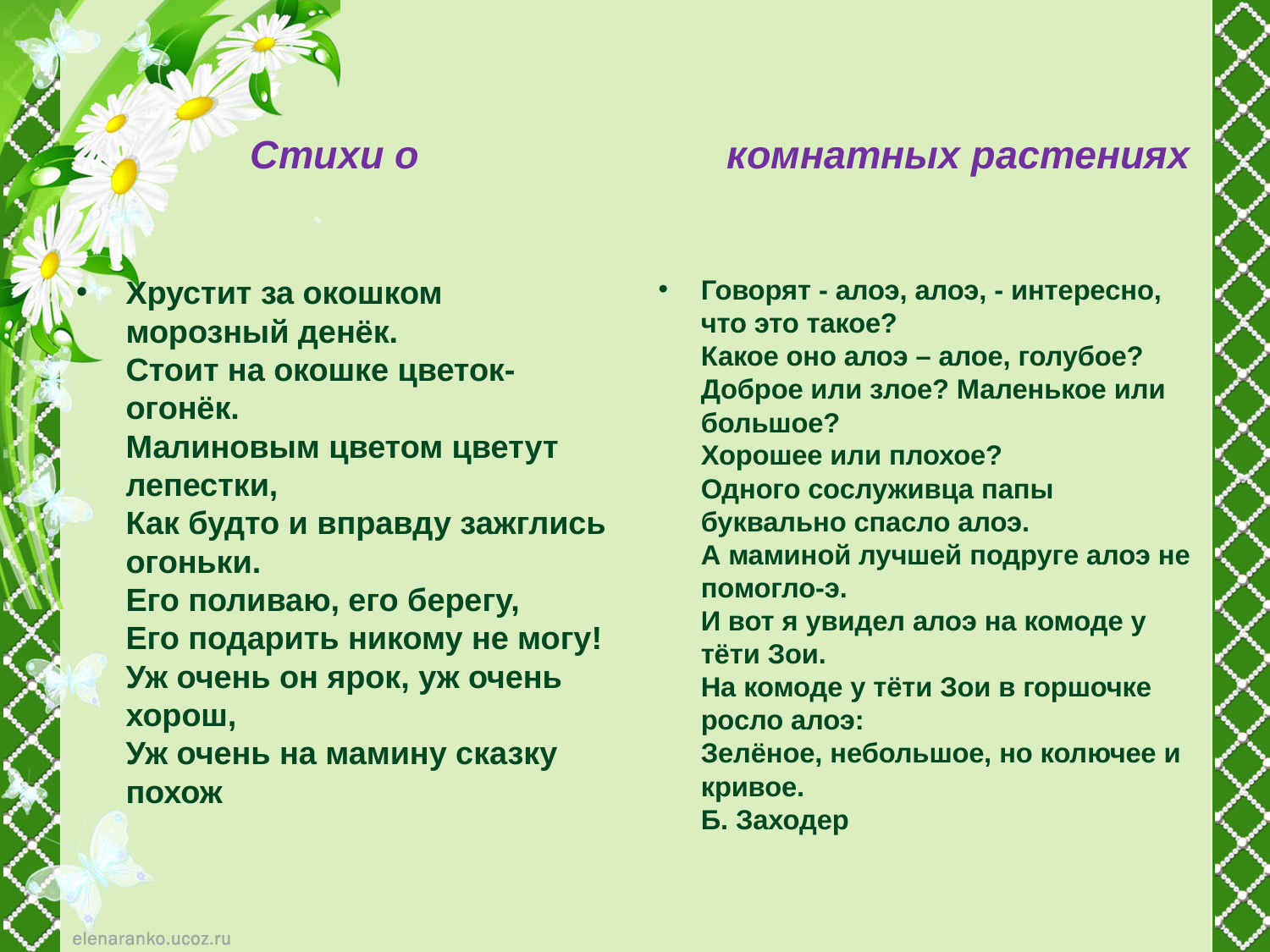

# Стихи о                            комнатных растениях
Хрустит за окошком морозный денёк.
Стоит на окошке цветок-огонёк.
Малиновым цветом цветут лепестки,
Как будто и вправду зажглись огоньки. 
Его поливаю, его берегу,
Его подарить никому не могу!
Уж очень он ярок, уж очень хорош,
Уж очень на мамину сказку похож
Говорят - алоэ, алоэ, - интересно, что это такое?
Какое оно алоэ – алое, голубое?
Доброе или злое? Маленькое или большое?
Хорошее или плохое?
Одного сослуживца папы буквально спасло алоэ.
А маминой лучшей подруге алоэ не помогло-э. 
И вот я увидел алоэ на комоде у тёти Зои.
На комоде у тёти Зои в горшочке росло алоэ:
Зелёное, небольшое, но колючее и кривое.
Б. Заходер